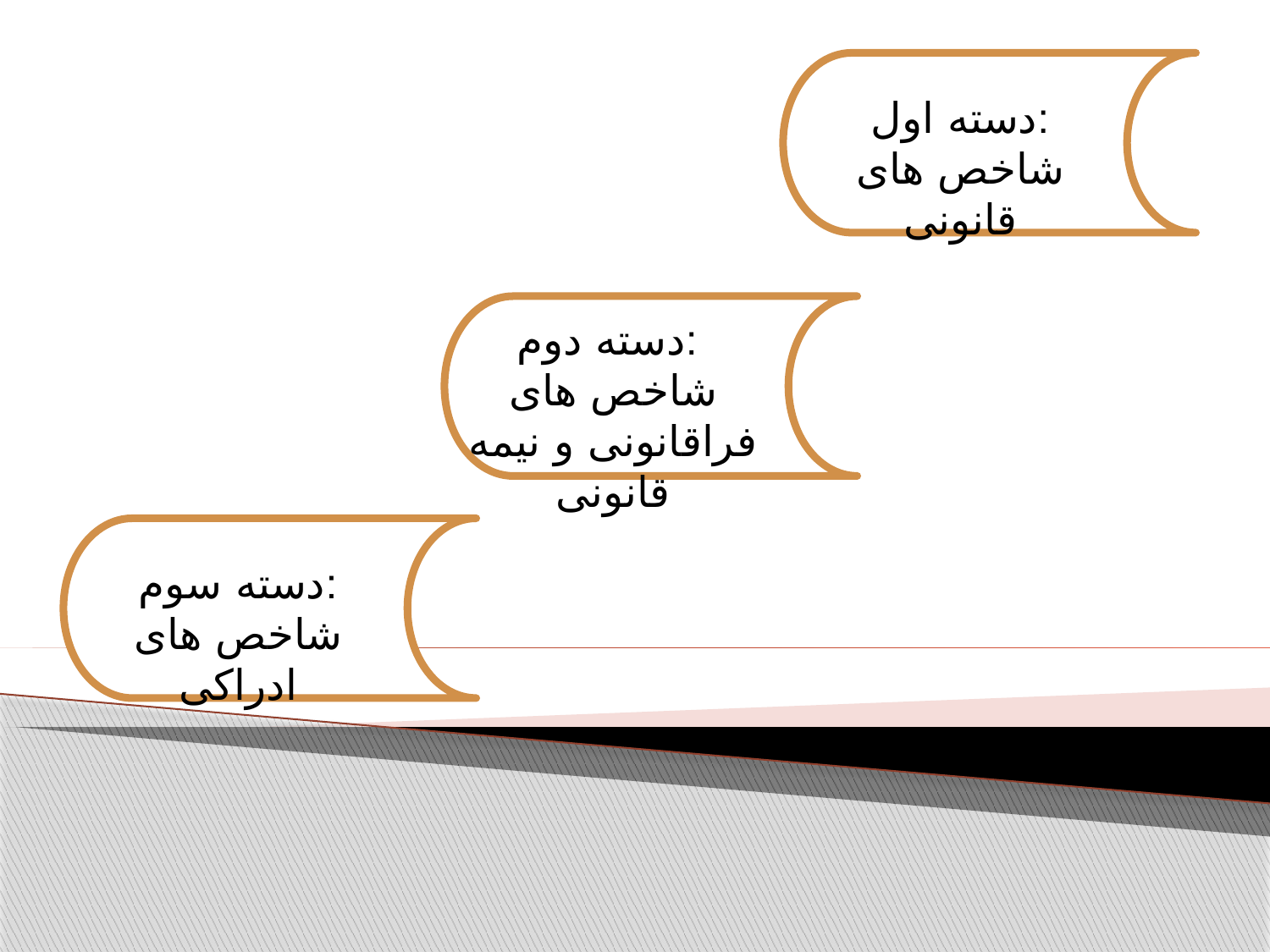

دسته اول:
شاخص های قانونی

دسته دوم:
شاخص های فراقانونی و نیمه قانونی

دسته سوم:
شاخص های ادراکی